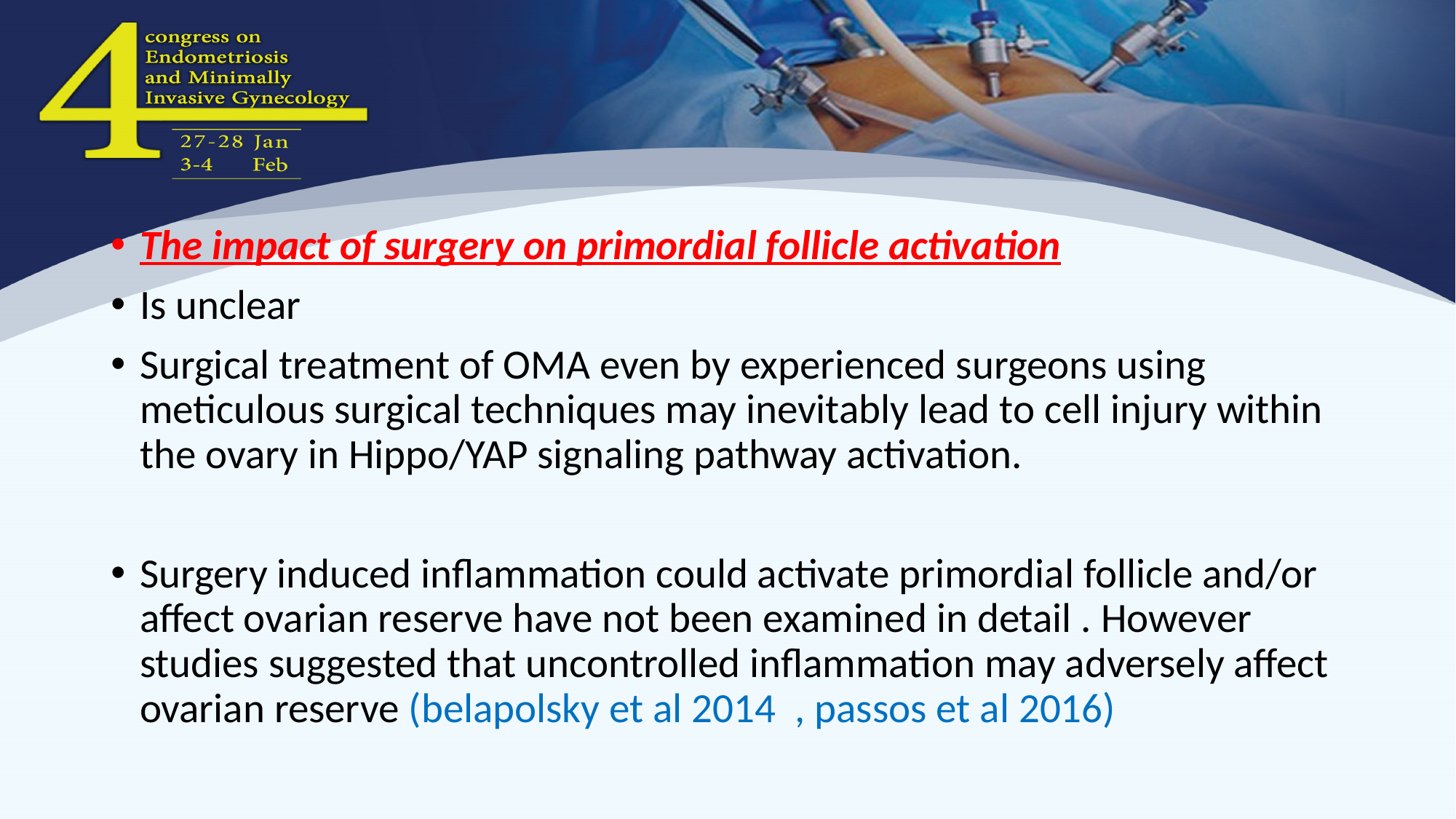

#
The impact of surgery on primordial follicle activation
Is unclear
Surgical treatment of OMA even by experienced surgeons using meticulous surgical techniques may inevitably lead to cell injury within the ovary in Hippo/YAP signaling pathway activation.

Surgery induced inflammation could activate primordial follicle and/or affect ovarian reserve have not been examined in detail . However studies suggested that uncontrolled inflammation may adversely affect ovarian reserve (belapolsky et al 2014  , passos et al 2016)